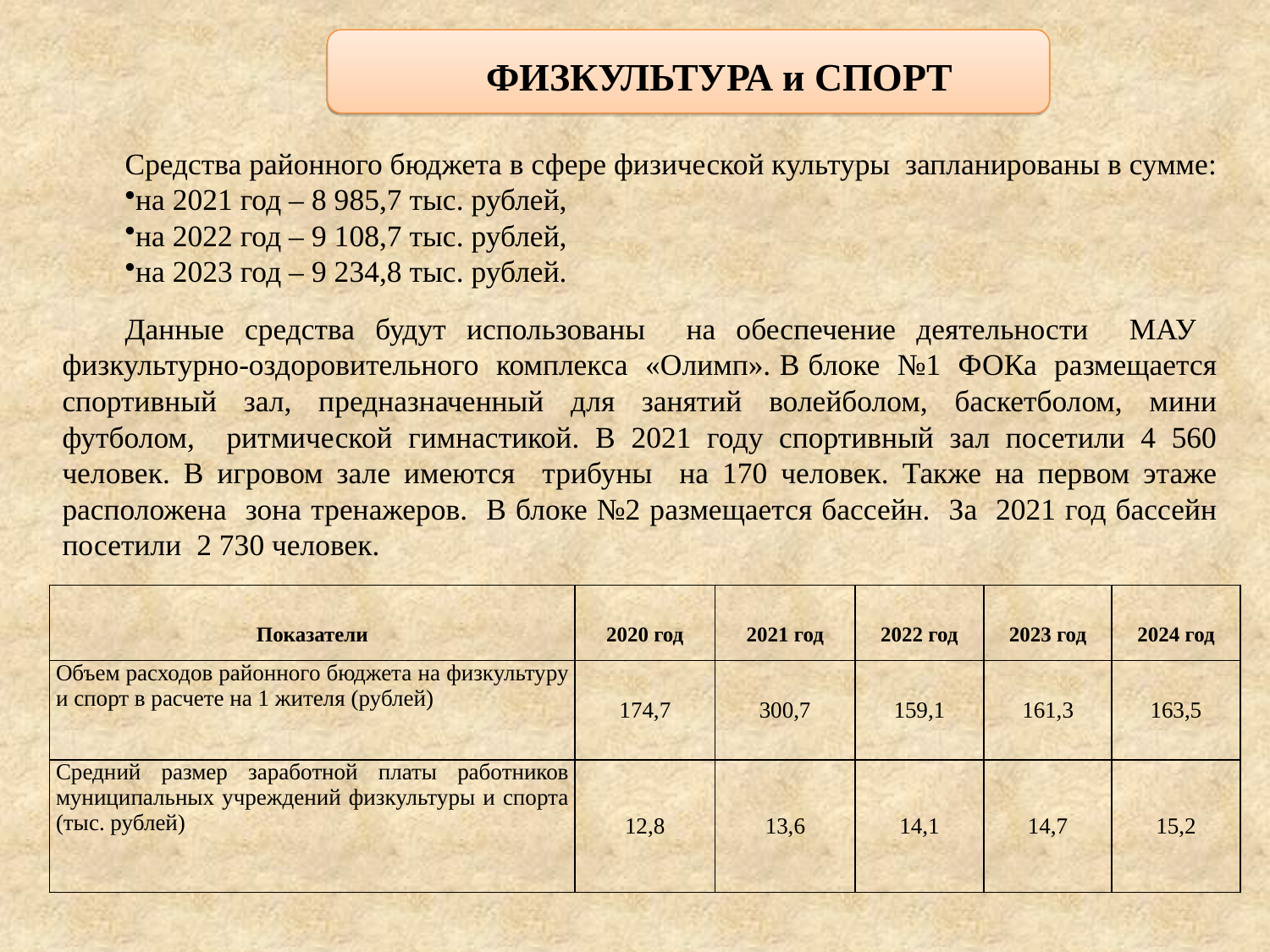

ФИЗКУЛЬТУРА и СПОРТ

Средства районного бюджета в сфере физической культуры  запланированы в сумме:
на 2021 год – 8 985,7 тыс. рублей,
на 2022 год – 9 108,7 тыс. рублей,
на 2023 год – 9 234,8 тыс. рублей.

Данные средства будут использованы  на обеспечение деятельности  МАУ  физкультурно-оздоровительного  комплекса  «Олимп». В блоке  №1  ФОКа  размещается спортивный зал, предназначенный для занятий волейболом, баскетболом, мини футболом,  ритмической гимнастикой. В 2021 году спортивный зал посетили 4 560 человек. В игровом зале имеются  трибуны  на 170 человек. Также на первом этаже расположена  зона тренажеров.  В блоке №2 размещается бассейн.  За  2021 год бассейн посетили  2 730 человек.
| Показатели | 2020 год | 2021 год | 2022 год | 2023 год | 2024 год |
| --- | --- | --- | --- | --- | --- |
| Объем расходов районного бюджета на физкультуру и спорт в расчете на 1 жителя (рублей) | 174,7 | 300,7 | 159,1 | 161,3 | 163,5 |
| Средний размер заработной платы работников муниципальных учреждений физкультуры и спорта (тыс. рублей) | 12,8 | 13,6 | 14,1 | 14,7 | 15,2 |